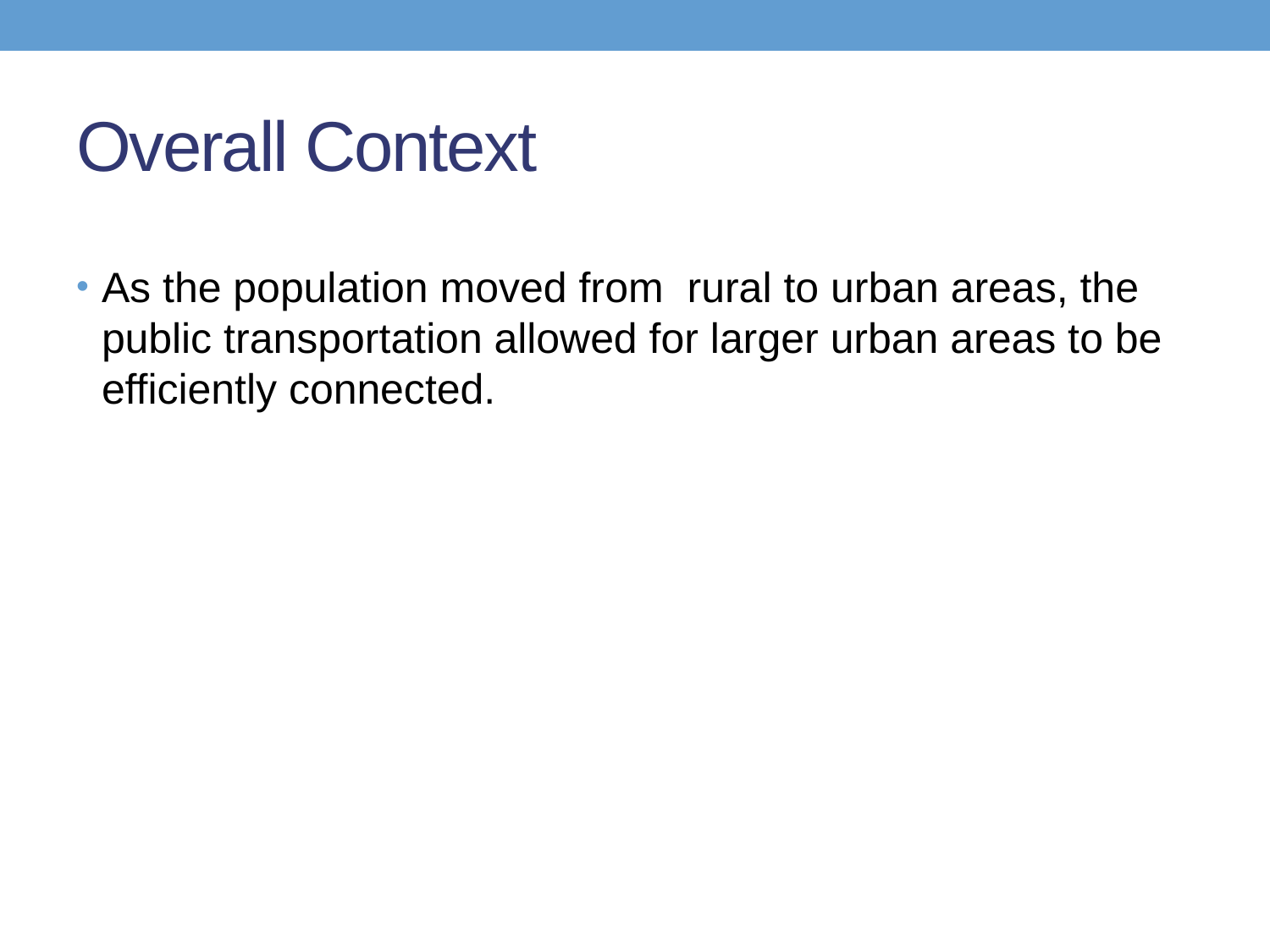

# Overall Context
As the population moved from  rural to urban areas, the public transportation allowed for larger urban areas to be efficiently connected.